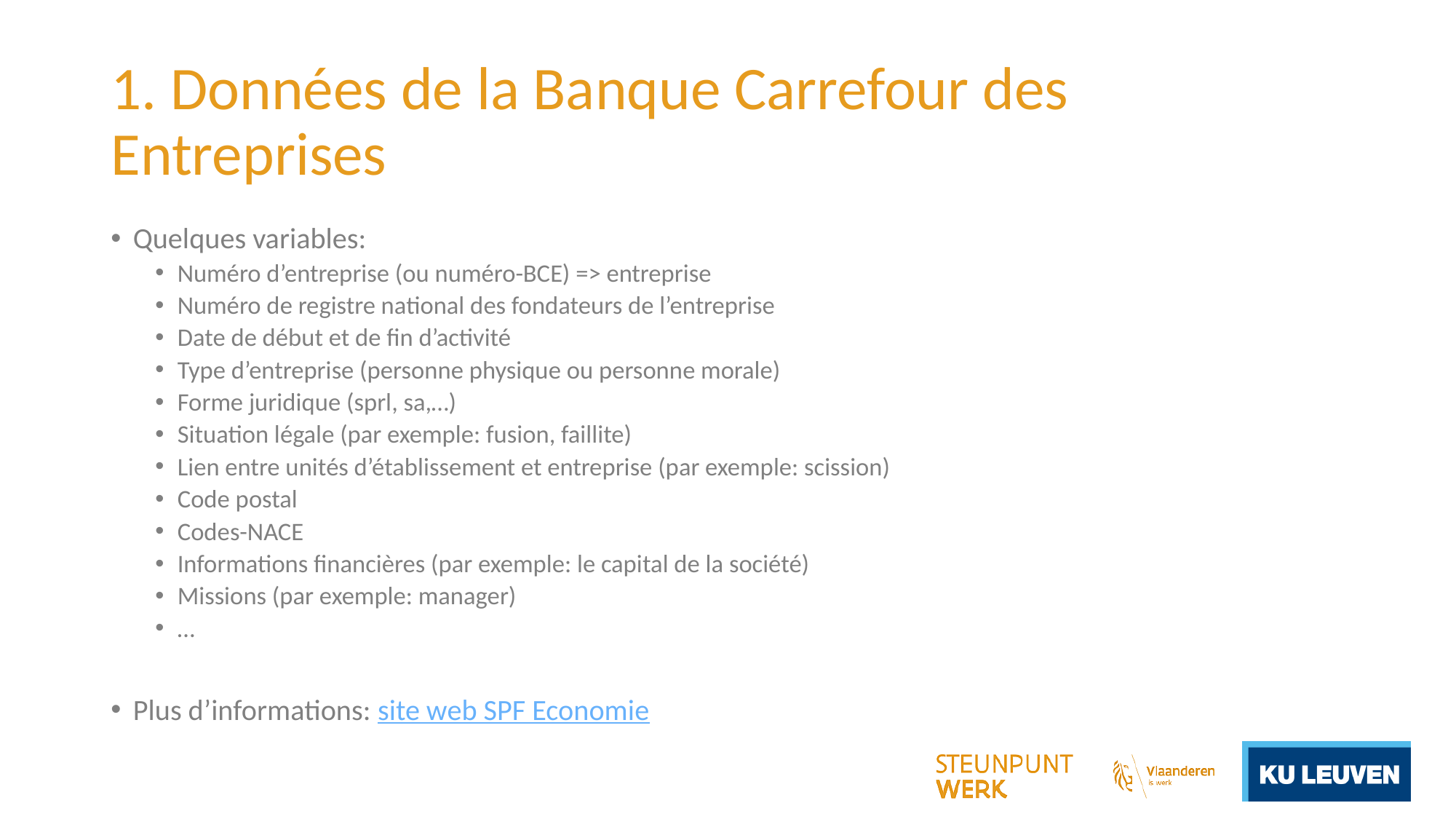

# 1. Données de la Banque Carrefour des Entreprises
Quelques variables:
Numéro d’entreprise (ou numéro-BCE) => entreprise
Numéro de registre national des fondateurs de l’entreprise
Date de début et de fin d’activité
Type d’entreprise (personne physique ou personne morale)
Forme juridique (sprl, sa,…)
Situation légale (par exemple: fusion, faillite)
Lien entre unités d’établissement et entreprise (par exemple: scission)
Code postal
Codes-NACE
Informations financières (par exemple: le capital de la société)
Missions (par exemple: manager)
…

Plus d’informations: site web SPF Economie